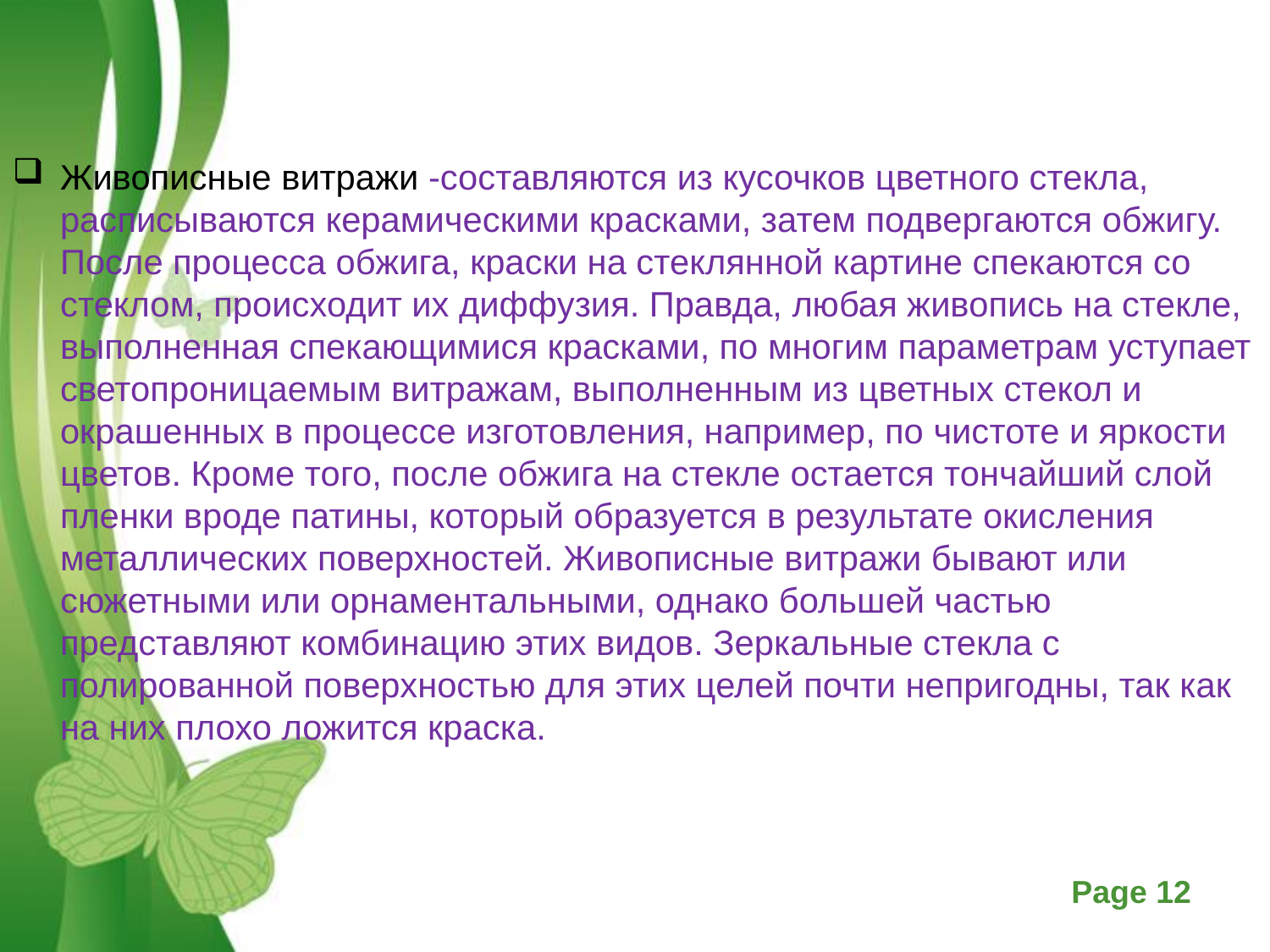

Живописные витражи -составляются из кусочков цветного стекла, расписываются керамическими красками, затем подвергаются обжигу. После процесса обжига, краски на стеклянной картине спекаются со стеклом, происходит их диффузия. Правда, любая живопись на стекле, выполненная спекающимися красками, по многим параметрам уступает светопроницаемым витражам, выполненным из цветных стекол и окрашенных в процессе изготовления, например, по чистоте и яркости цветов. Кроме того, после обжига на стекле остается тончайший слой пленки вроде патины, который образуется в результате окисления металлических поверхностей. Живописные витражи бывают или сюжетными или орнаментальными, однако большей частью представляют комбинацию этих видов. Зеркальные стекла с полированной поверхностью для этих целей почти непригодны, так как на них плохо ложится краска.

#